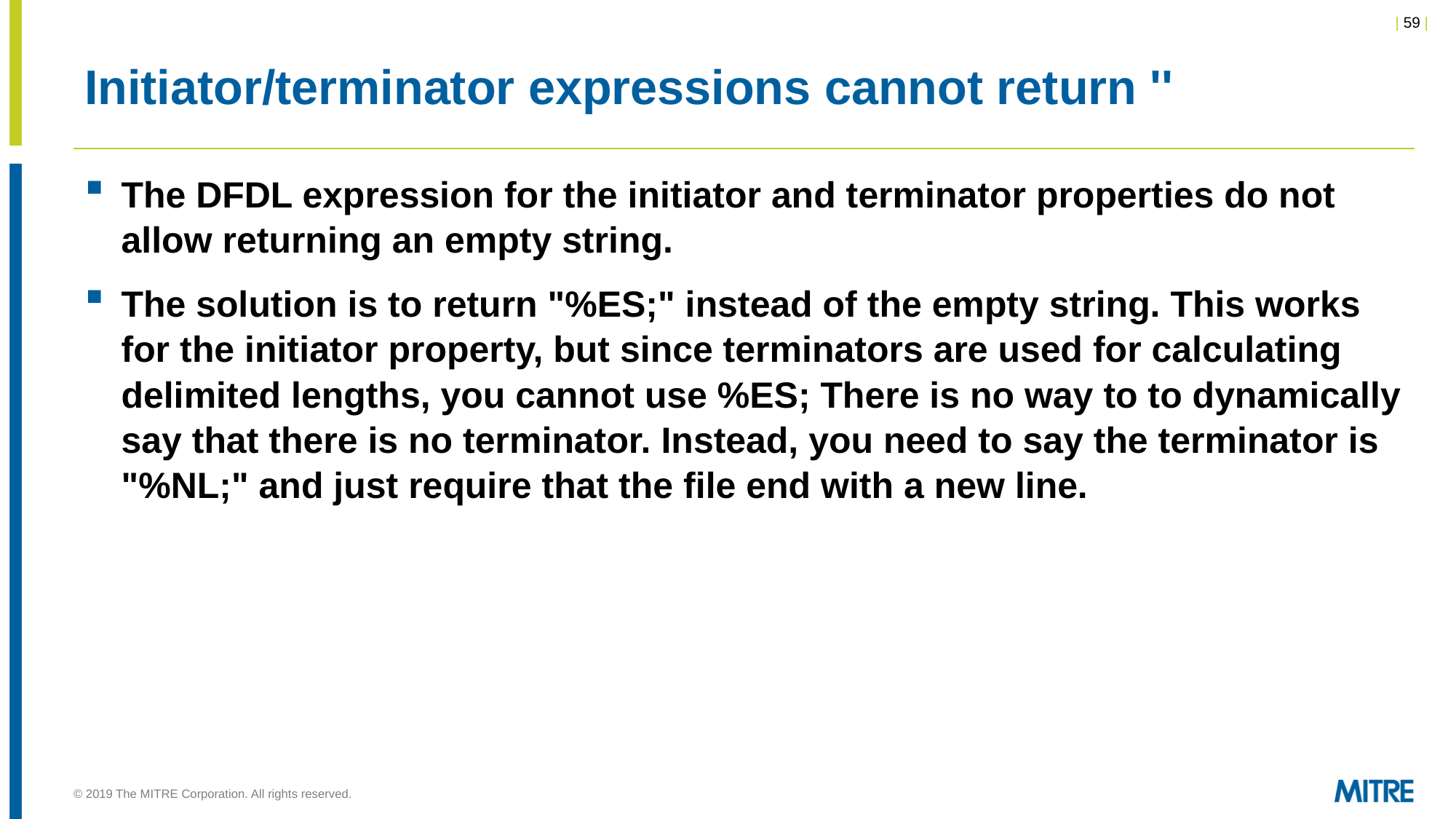

# Initiator/terminator expressions cannot return ''
The DFDL expression for the initiator and terminator properties do not allow returning an empty string.
The solution is to return "%ES;" instead of the empty string. This works for the initiator property, but since terminators are used for calculating delimited lengths, you cannot use %ES; There is no way to to dynamically say that there is no terminator. Instead, you need to say the terminator is "%NL;" and just require that the file end with a new line.
© 2019 The MITRE Corporation. All rights reserved.